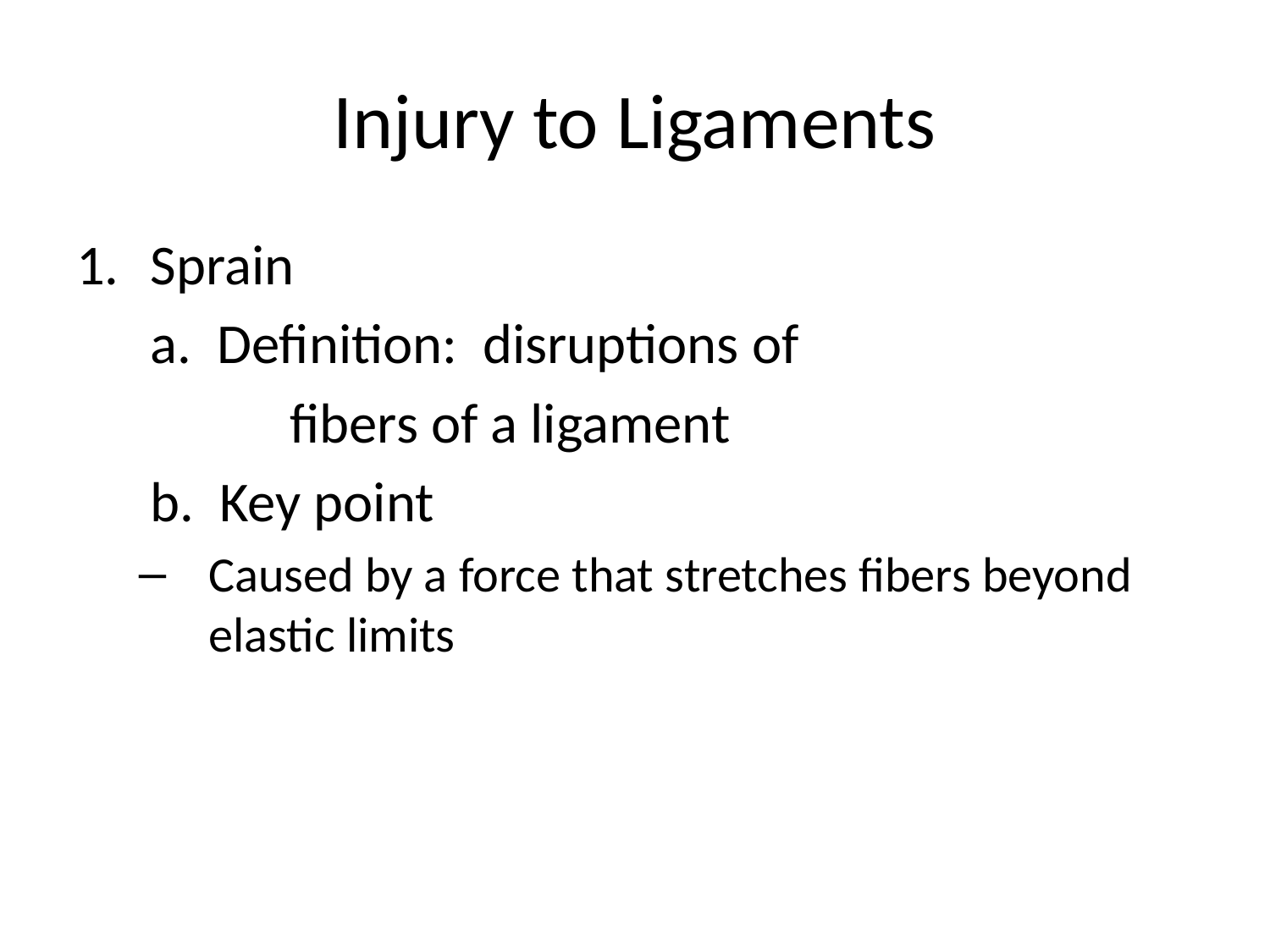

# Injury to Ligaments
Sprain
	a.  Definition:  disruptions of
		 fibers of a ligament
	b.  Key point
Caused by a force that stretches fibers beyond elastic limits